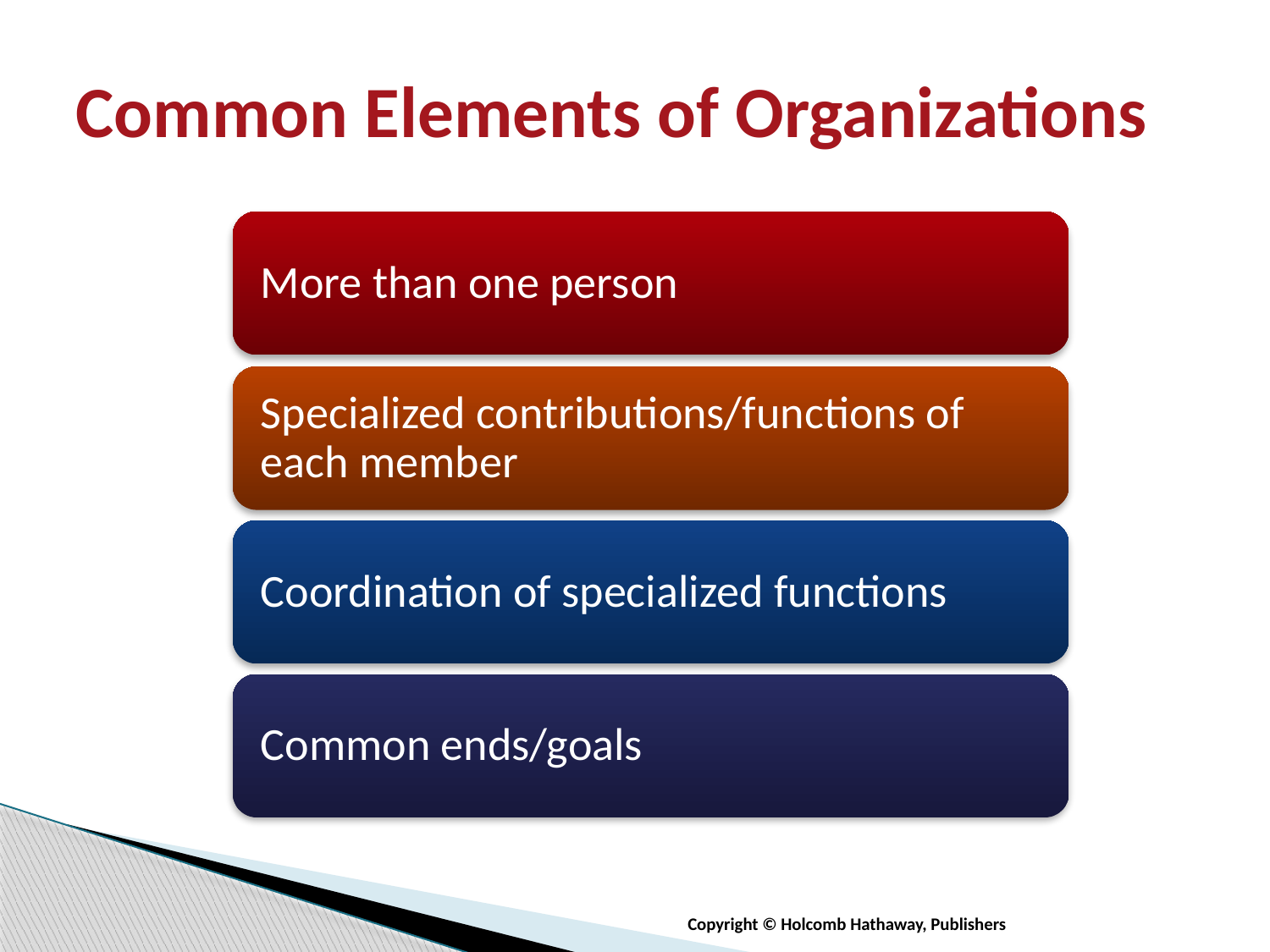

# Common Elements of Organizations
More than one person
Specialized contributions/functions of each member
Coordination of specialized functions
Common ends/goals
Copyright © Holcomb Hathaway, Publishers